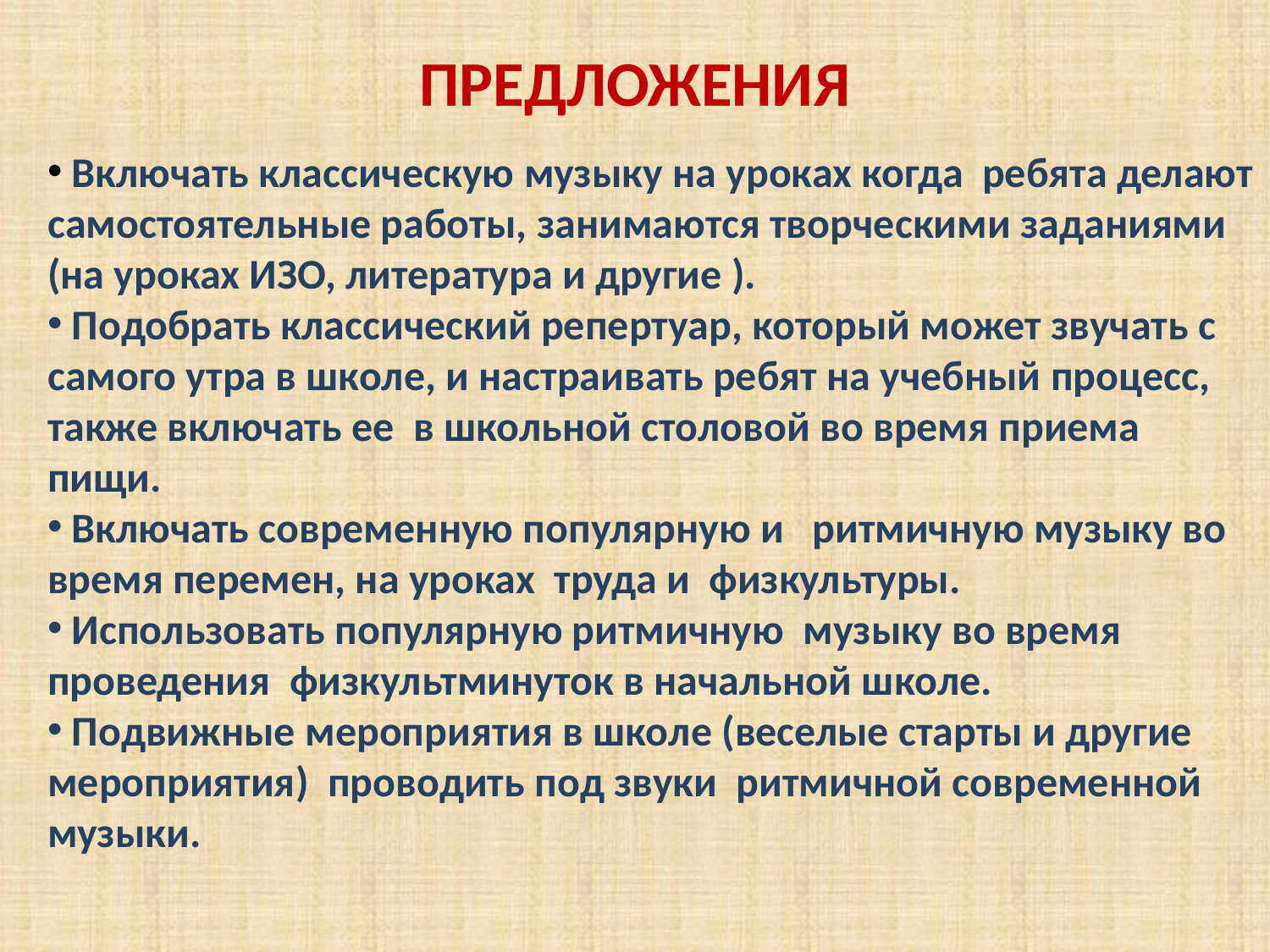

Включать классическую музыку на уроках когда  ребята делают самостоятельные работы, занимаются творческими заданиями (на уроках ИЗО, литература и другие ).
 Подобрать классический репертуар, который может звучать с самого утра в школе, и настраивать ребят на учебный процесс, также включать ее  в школьной столовой во время приема пищи.
 Включать современную популярную и   ритмичную музыку во время перемен, на уроках  труда и  физкультуры.
 Использовать популярную ритмичную  музыку во время проведения  физкультминуток в начальной школе.
 Подвижные мероприятия в школе (веселые старты и другие мероприятия)  проводить под звуки  ритмичной современной музыки.

ПРЕДЛОЖЕНИЯ